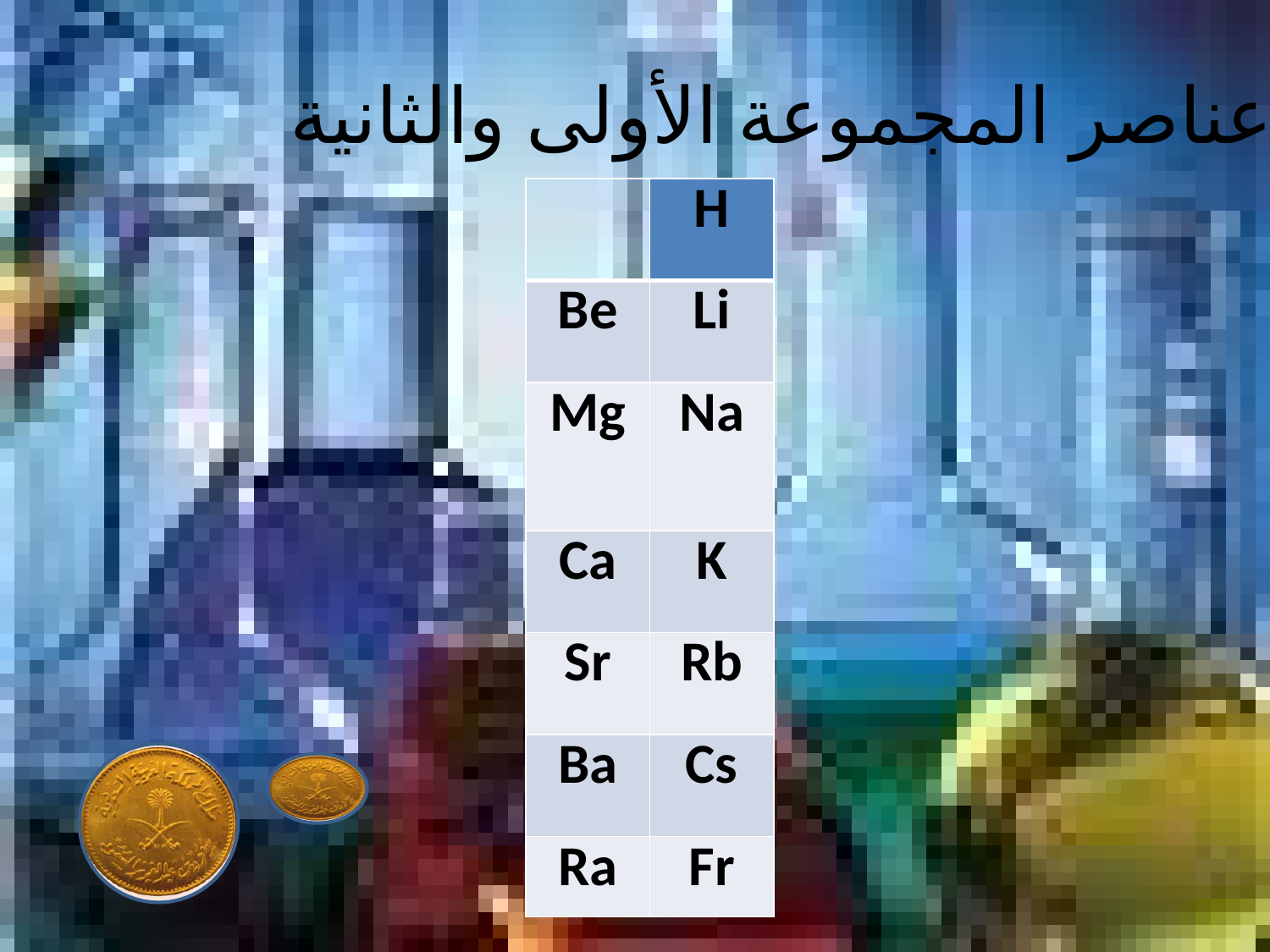

عناصر المجموعة الأولى والثانية
|  | H |
| --- | --- |
| Be | Li |
| Mg | Na |
| Ca | K |
| Sr | Rb |
| Ba | Cs |
| Ra | Fr |